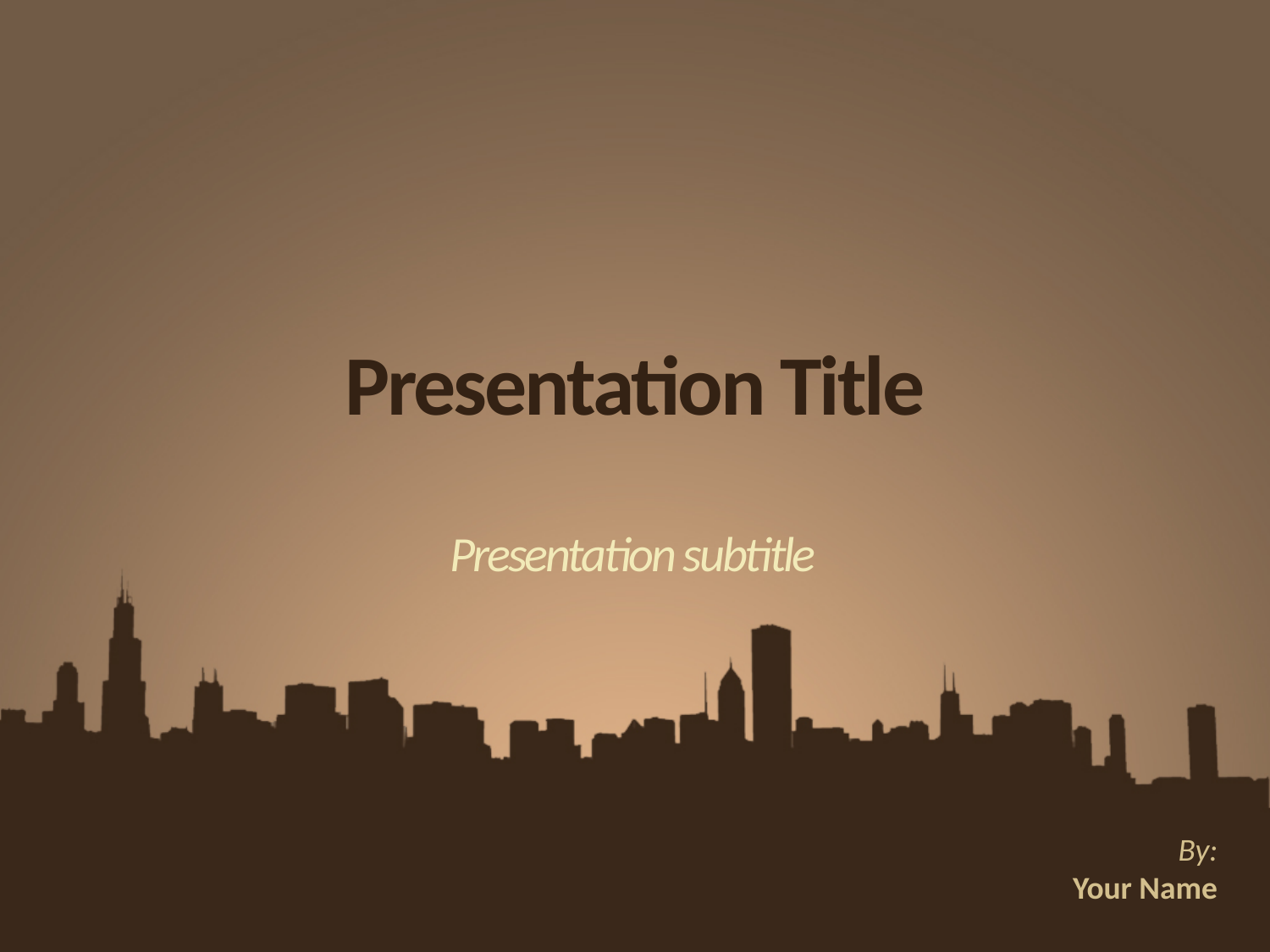

# Presentation Title
Presentation subtitle
By:
Your Name